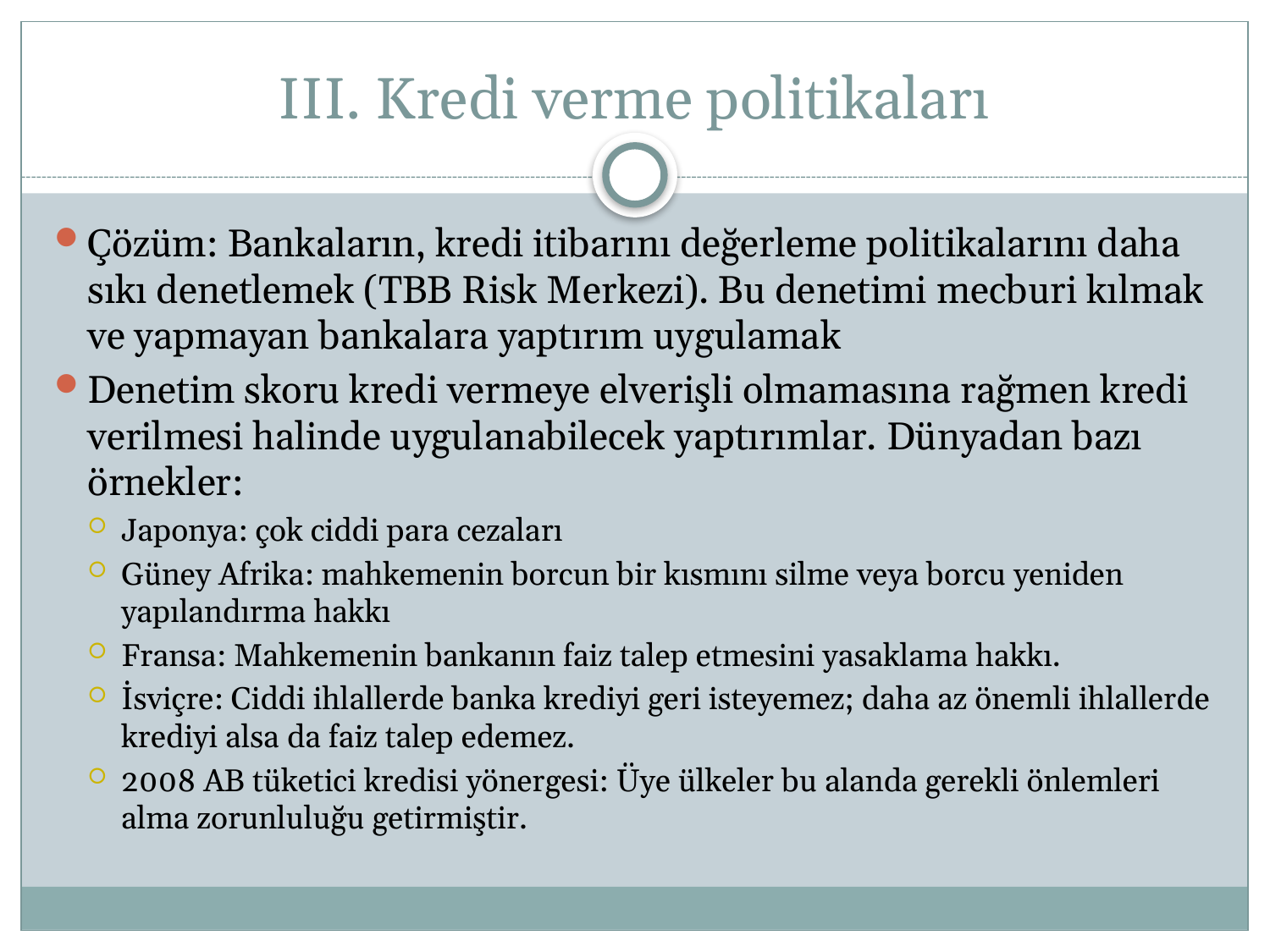

# III. Kredi verme politikaları
Çözüm: Bankaların, kredi itibarını değerleme politikalarını daha sıkı denetlemek (TBB Risk Merkezi). Bu denetimi mecburi kılmak ve yapmayan bankalara yaptırım uygulamak
Denetim skoru kredi vermeye elverişli olmamasına rağmen kredi verilmesi halinde uygulanabilecek yaptırımlar. Dünyadan bazı örnekler:
Japonya: çok ciddi para cezaları
Güney Afrika: mahkemenin borcun bir kısmını silme veya borcu yeniden yapılandırma hakkı
Fransa: Mahkemenin bankanın faiz talep etmesini yasaklama hakkı.
İsviçre: Ciddi ihlallerde banka krediyi geri isteyemez; daha az önemli ihlallerde krediyi alsa da faiz talep edemez.
2008 AB tüketici kredisi yönergesi: Üye ülkeler bu alanda gerekli önlemleri alma zorunluluğu getirmiştir.